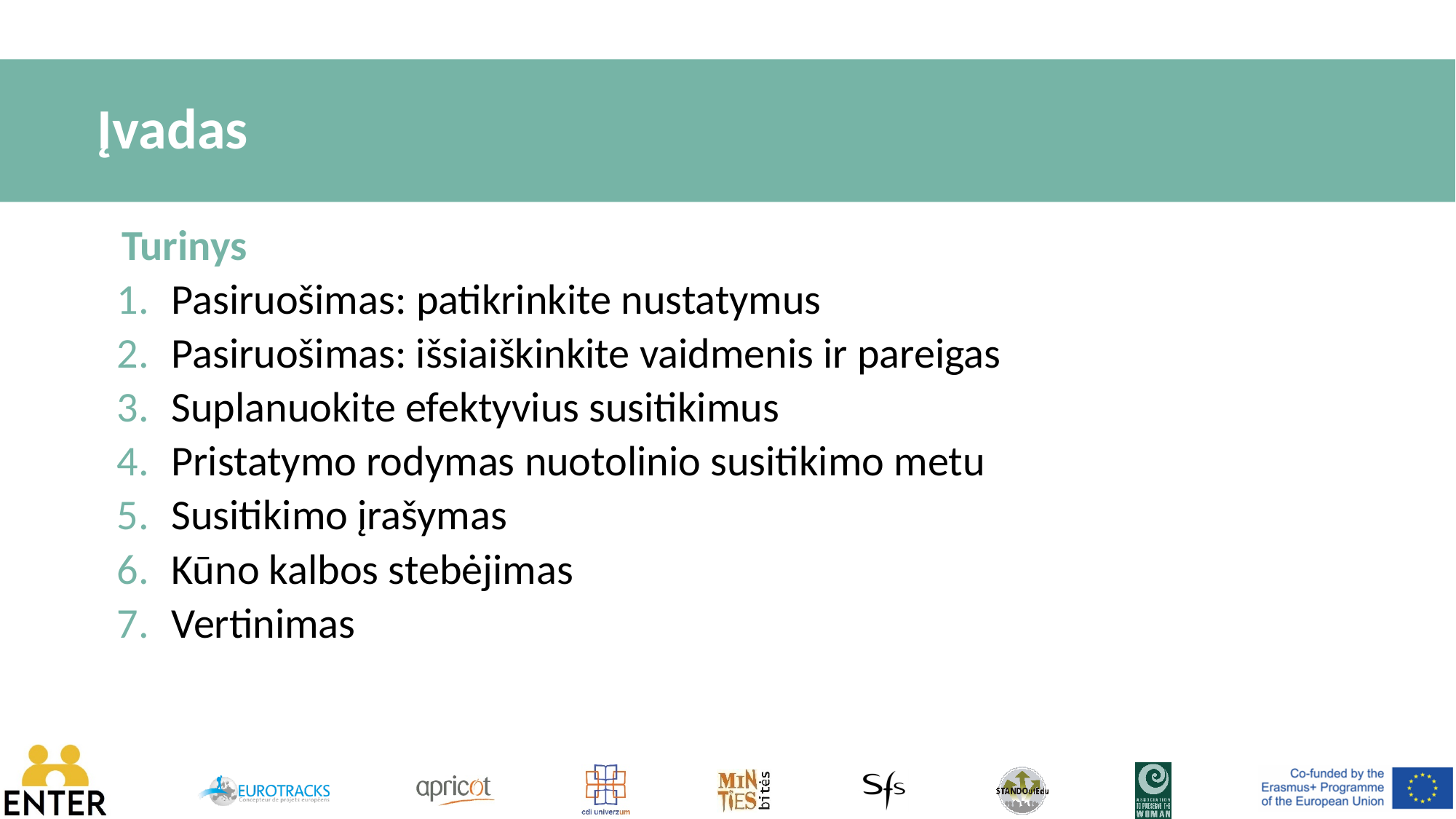

# Įvadas
Turinys
Pasiruošimas: patikrinkite nustatymus
Pasiruošimas: išsiaiškinkite vaidmenis ir pareigas
Suplanuokite efektyvius susitikimus
Pristatymo rodymas nuotolinio susitikimo metu
Susitikimo įrašymas
Kūno kalbos stebėjimas
Vertinimas